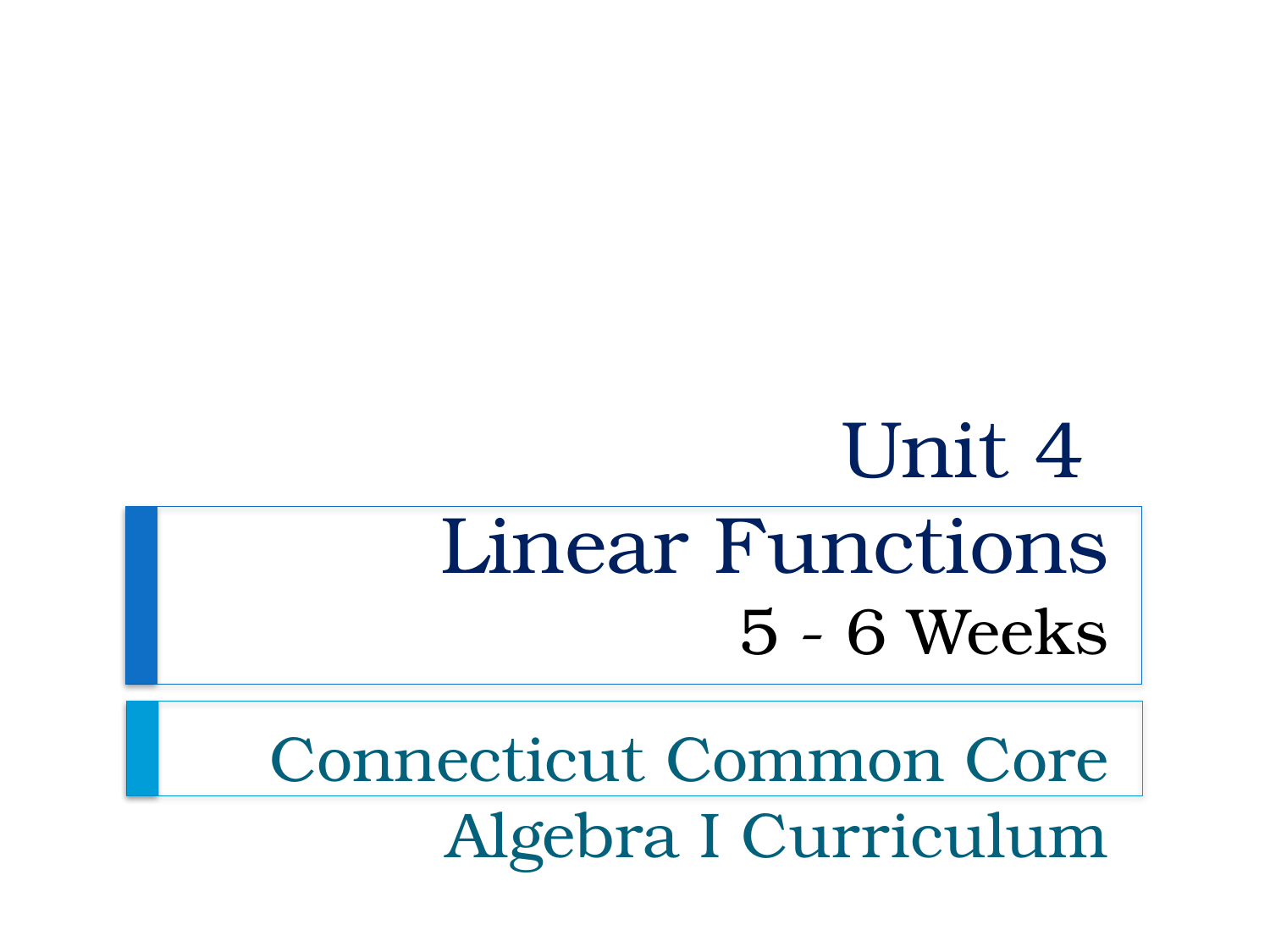

# Unit 4 Linear Functions 5 - 6 Weeks
Connecticut Common Core Algebra I Curriculum